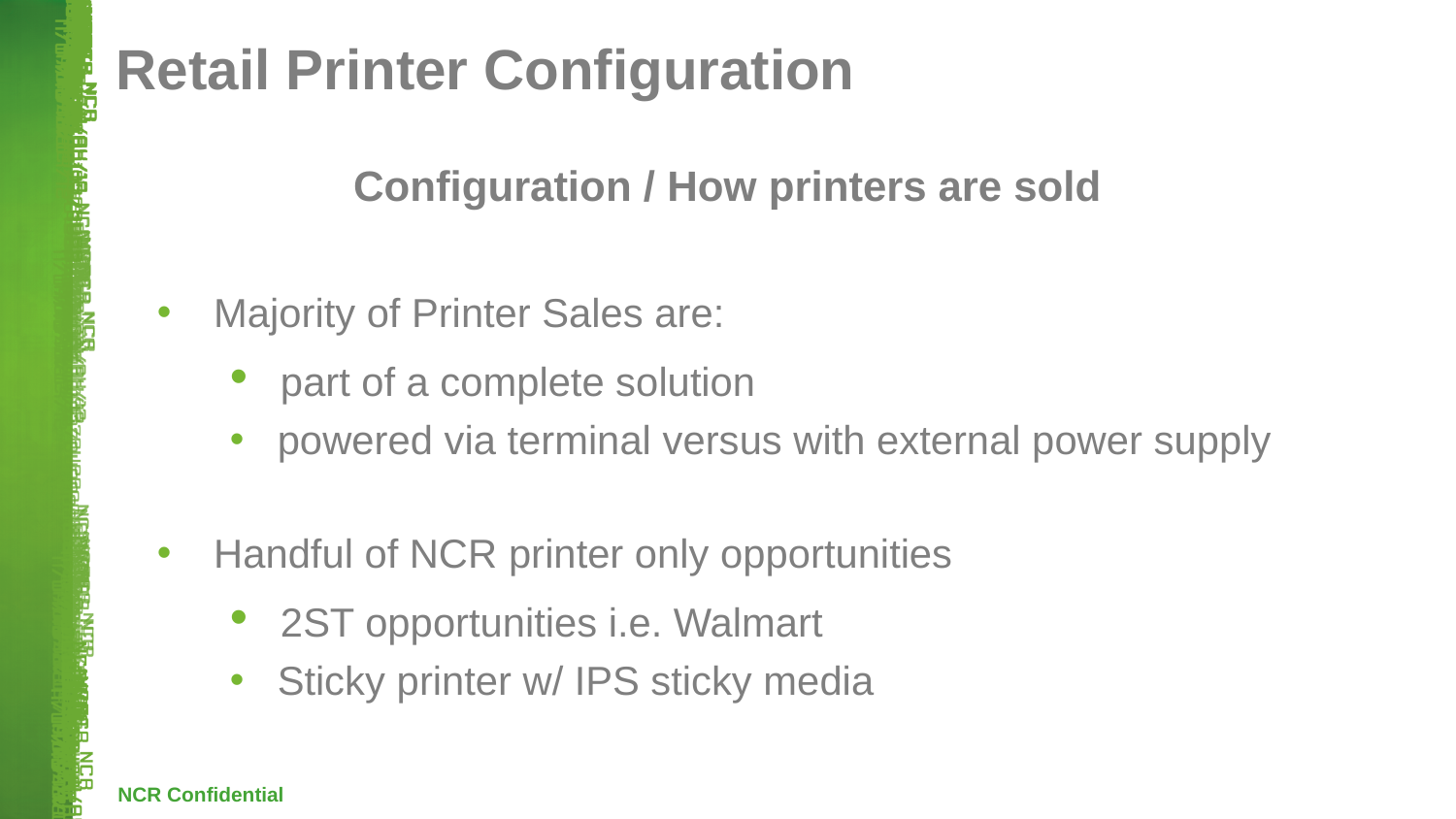

# Retail Printer Configuration
Configuration / How printers are sold

 Majority of Printer Sales are:
 part of a complete solution
 powered via terminal versus with external power supply

 Handful of NCR printer only opportunities
 2ST opportunities i.e. Walmart
 Sticky printer w/ IPS sticky media